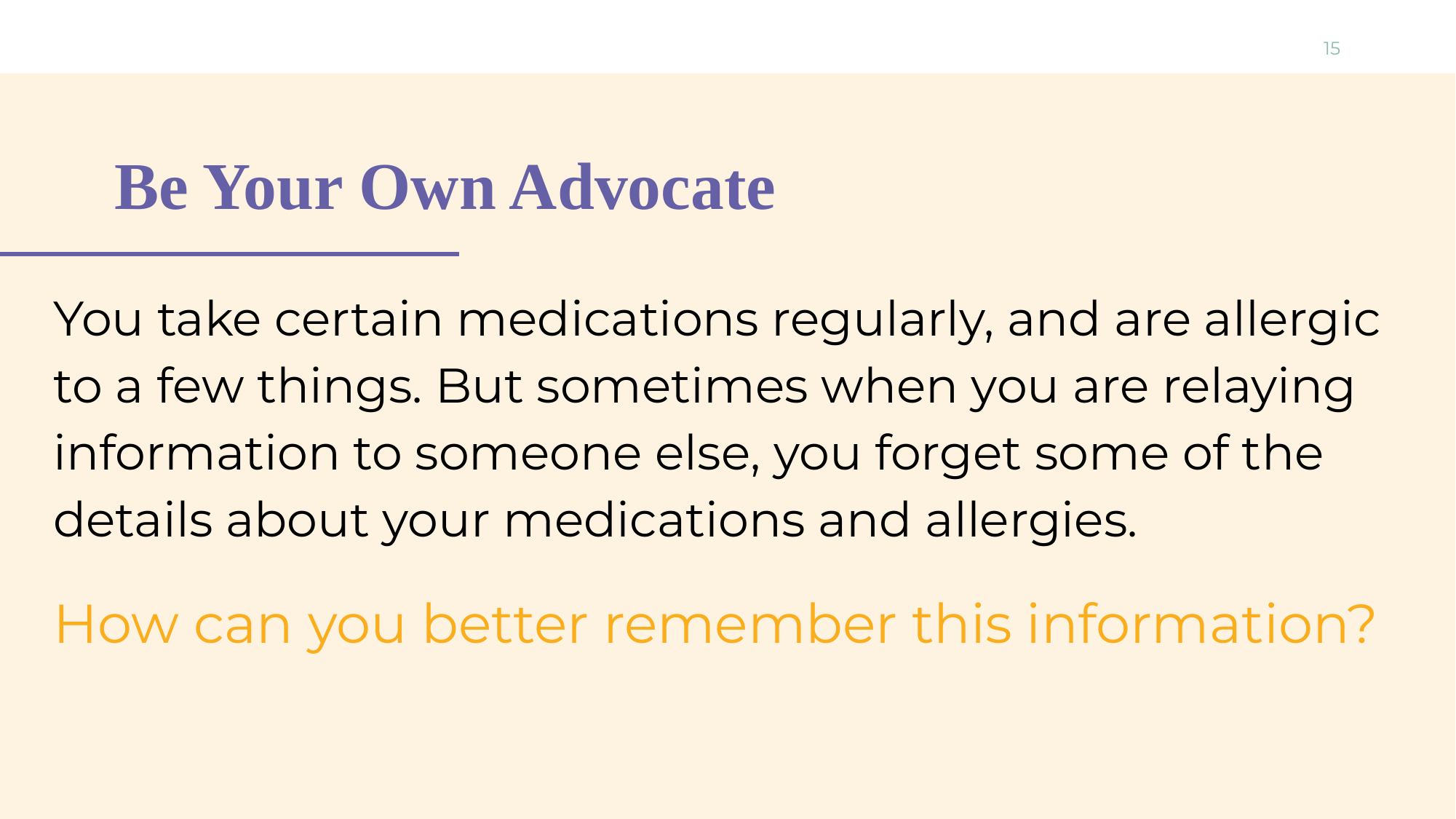

15
# Be Your Own Advocate
You take certain medications regularly, and are allergic to a few things. But sometimes when you are relaying information to someone else, you forget some of the details about your medications and allergies.
How can you better remember this information?